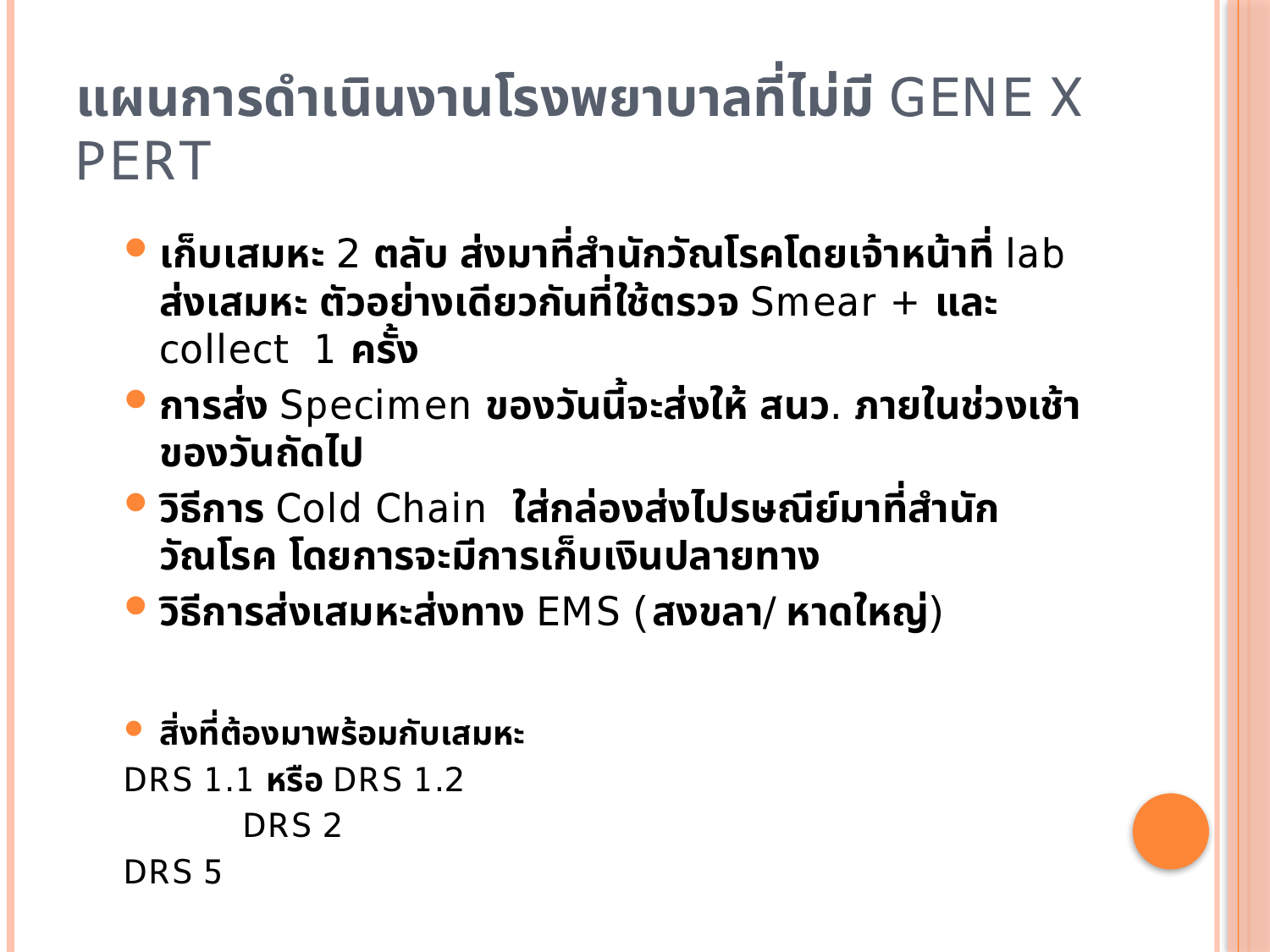

# แผนการดำเนินงานโรงพยาบาลที่ไม่มี gene X pert
เก็บเสมหะ 2 ตลับ ส่งมาที่สำนักวัณโรคโดยเจ้าหน้าที่ lab ส่งเสมหะ ตัวอย่างเดียวกันที่ใช้ตรวจ Smear + และ collect  1 ครั้ง
การส่ง Specimen ของวันนี้จะส่งให้ สนว. ภายในช่วงเช้าของวันถัดไป
วิธีการ Cold Chain  ใส่กล่องส่งไปรษณีย์มาที่สำนักวัณโรค โดยการจะมีการเก็บเงินปลายทาง
วิธีการส่งเสมหะส่งทาง EMS (สงขลา/หาดใหญ่)

สิ่งที่ต้องมาพร้อมกับเสมหะ
		DRS 1.1 หรือ DRS 1.2
 		DRS 2
		DRS 5